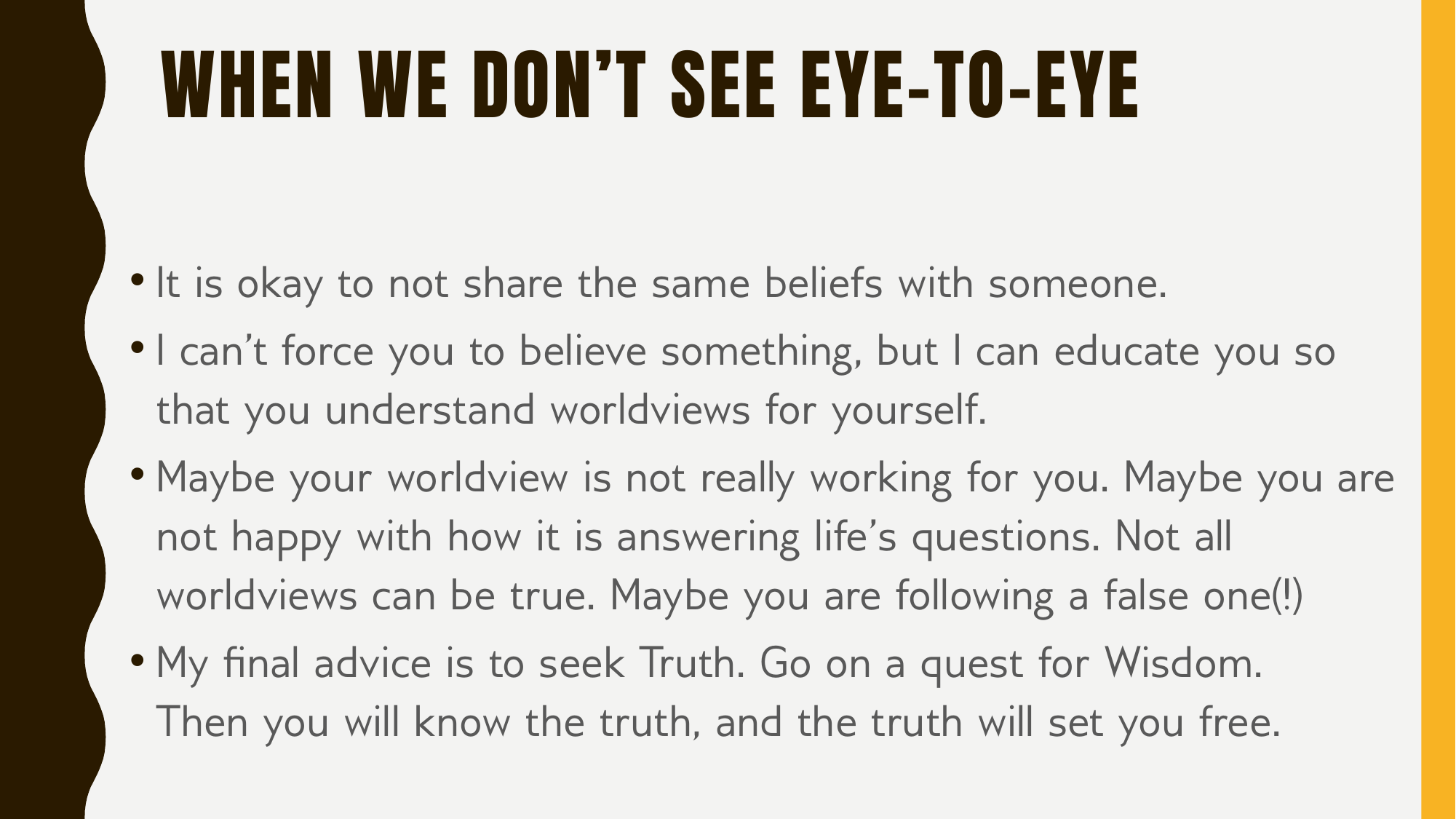

# When we don’t see eye-to-eye
It is okay to not share the same beliefs with someone.
I can’t force you to believe something, but I can educate you so that you understand worldviews for yourself.
Maybe your worldview is not really working for you. Maybe you are not happy with how it is answering life’s questions. Not all worldviews can be true. Maybe you are following a false one(!)
My final advice is to seek Truth. Go on a quest for Wisdom.
Then you will know the truth, and the truth will set you free.